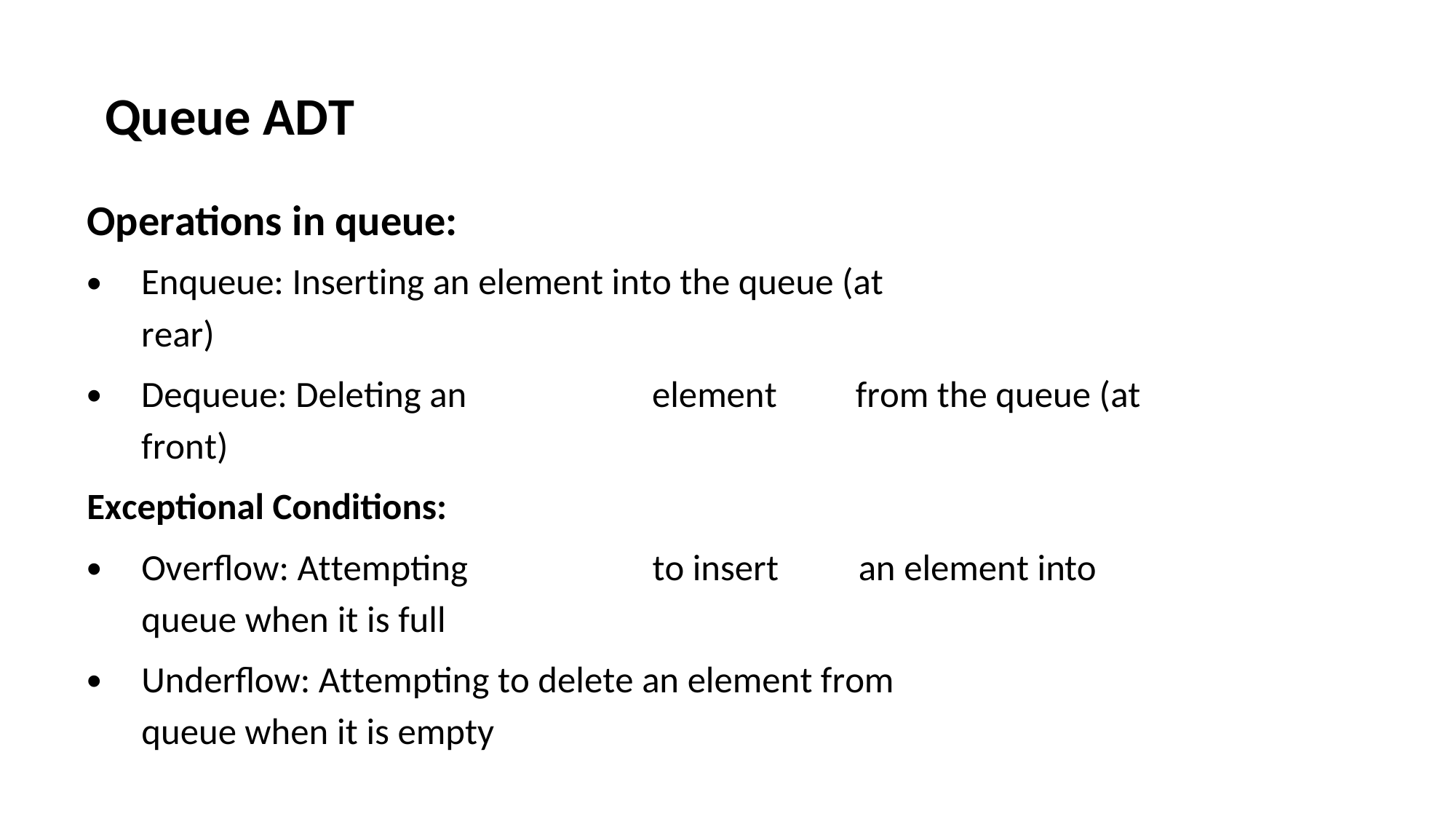

Queue ADT
Operations in queue:
•
Enqueue: Inserting an element into the queue (at
rear)
•
Dequeue: Deleting an
front)
element
from the queue (at
Exceptional Conditions:
•
Overflow: Attempting
queue when it is full
to insert
an element into
•
Underflow: Attempting to delete an element from
queue when it is empty